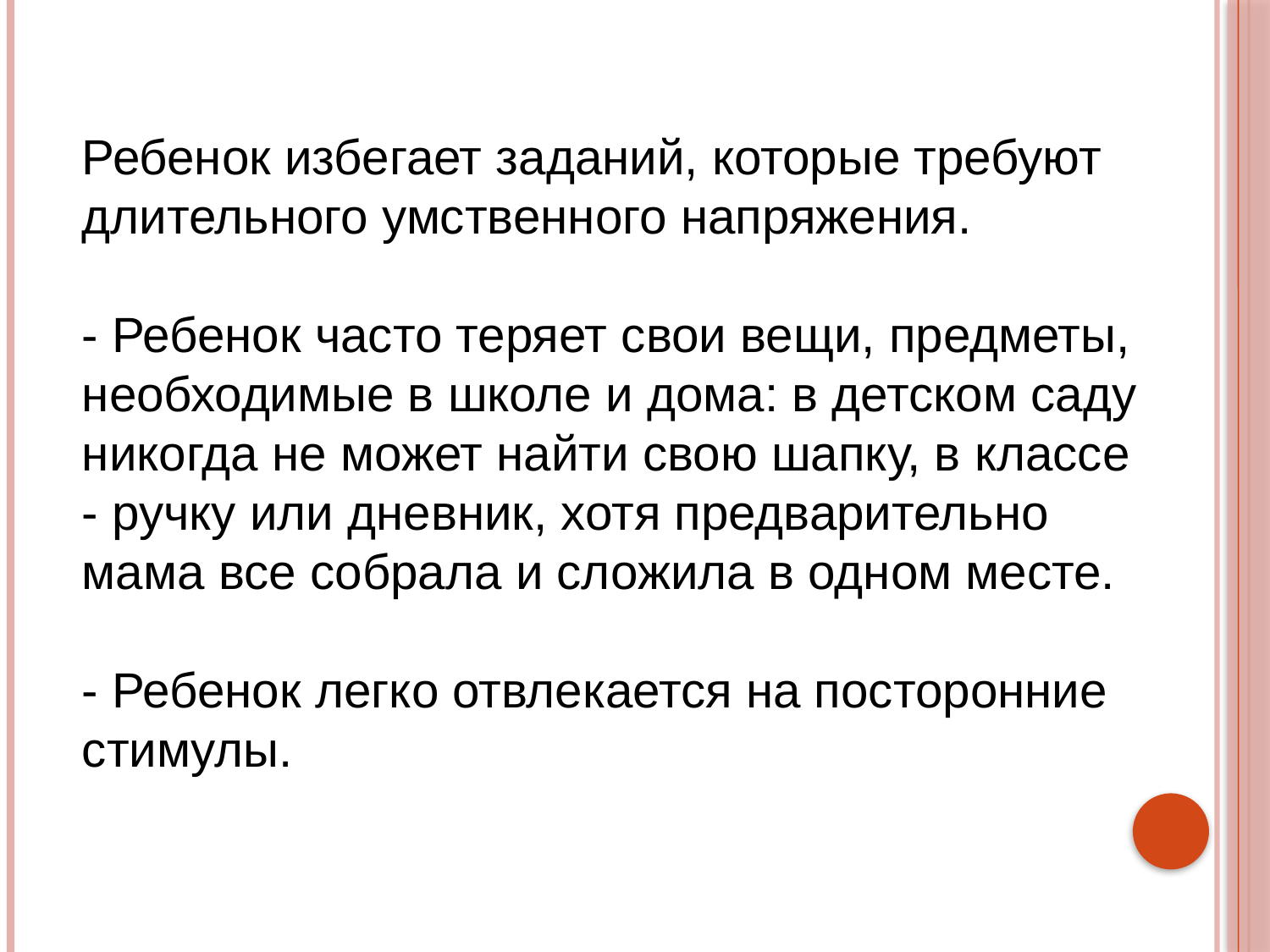

Ребенок избегает заданий, которые требуют длительного умственного напряжения.
- Ребенок часто теряет свои вещи, предметы, необходимые в школе и дома: в детском саду никогда не может найти свою шапку, в классе - ручку или дневник, хотя предварительно мама все собрала и сложила в одном месте.
- Ребенок легко отвлекается на посторонние стимулы.